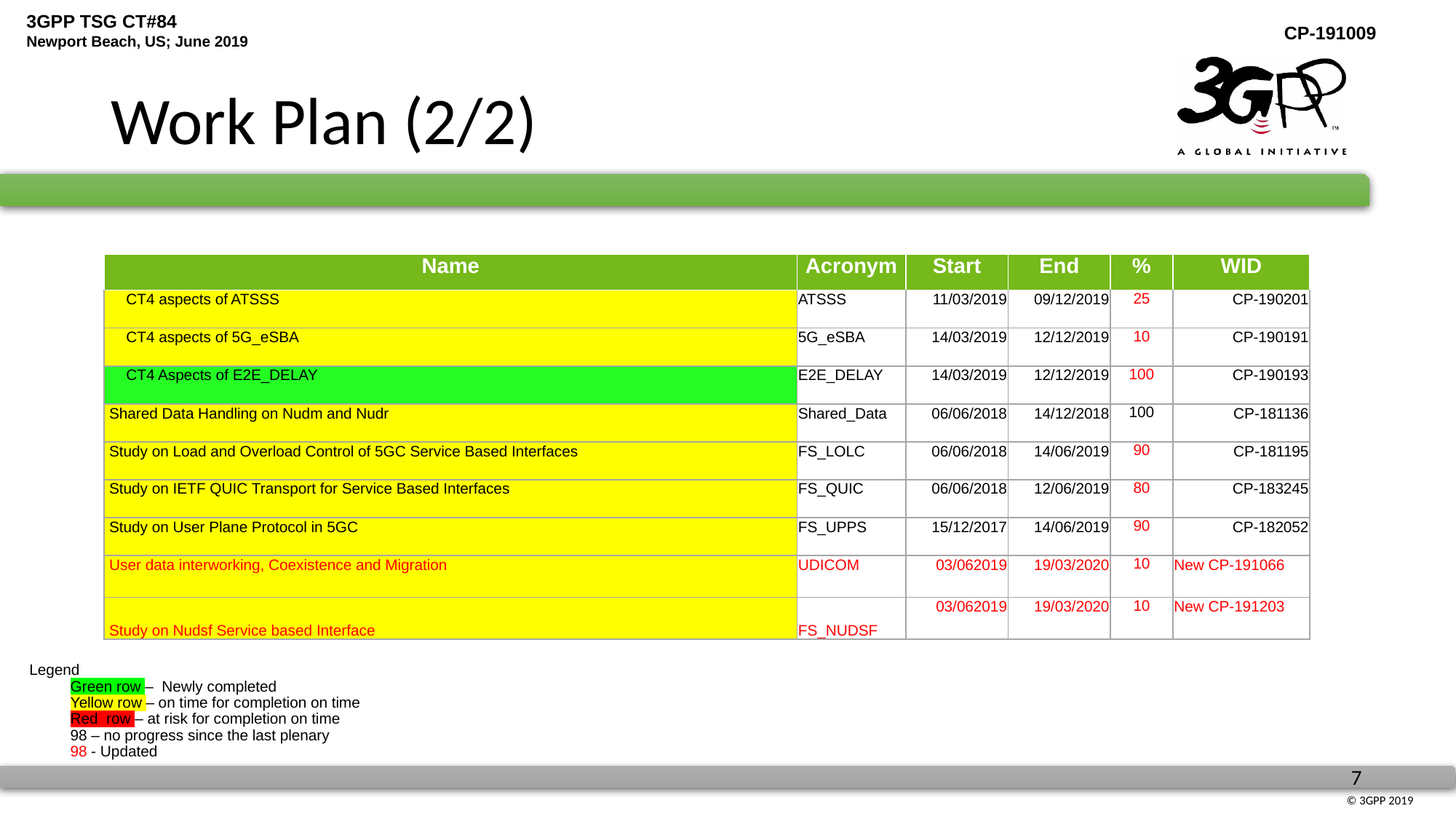

# Work Plan (2/2)
| Name | Acronym | Start | End | % | WID |
| --- | --- | --- | --- | --- | --- |
| CT4 aspects of ATSSS | ATSSS | 11/03/2019 | 09/12/2019 | 25 | CP-190201 |
| CT4 aspects of 5G\_eSBA | 5G\_eSBA | 14/03/2019 | 12/12/2019 | 10 | CP-190191 |
| CT4 Aspects of E2E\_DELAY | E2E\_DELAY | 14/03/2019 | 12/12/2019 | 100 | CP-190193 |
| Shared Data Handling on Nudm and Nudr | Shared\_Data | 06/06/2018 | 14/12/2018 | 100 | CP-181136 |
| Study on Load and Overload Control of 5GC Service Based Interfaces | FS\_LOLC | 06/06/2018 | 14/06/2019 | 90 | CP-181195 |
| Study on IETF QUIC Transport for Service Based Interfaces | FS\_QUIC | 06/06/2018 | 12/06/2019 | 80 | CP-183245 |
| Study on User Plane Protocol in 5GC | FS\_UPPS | 15/12/2017 | 14/06/2019 | 90 | CP-182052 |
| User data interworking, Coexistence and Migration | UDICOM | 03/062019 | 19/03/2020 | 10 | New CP-191066 |
| Study on Nudsf Service based Interface | FS\_NUDSF | 03/062019 | 19/03/2020 | 10 | New CP-191203 |
Legend
Green row –  Newly completed
	Yellow row – on time for completion on time
Red  row – at risk for completion on time
	98 – no progress since the last plenary
	98 - Updated